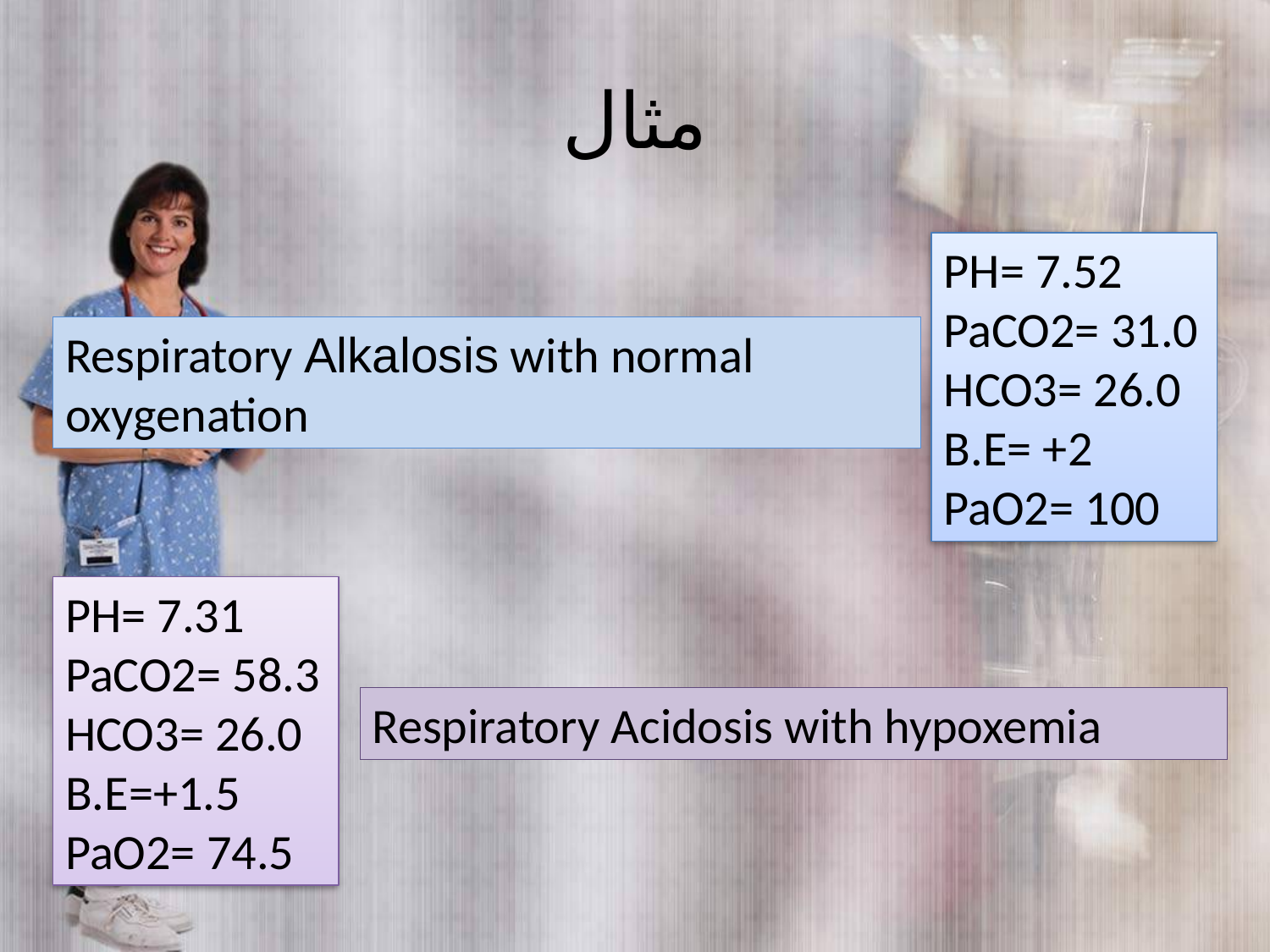

# مثال
PH= 7.52
PaCO2= 31.0
HCO3= 26.0
B.E= +2
PaO2= 100
Respiratory Alkalosis with normal oxygenation
PH= 7.31
PaCO2= 58.3
HCO3= 26.0
B.E=+1.5
PaO2= 74.5
Respiratory Acidosis with hypoxemia